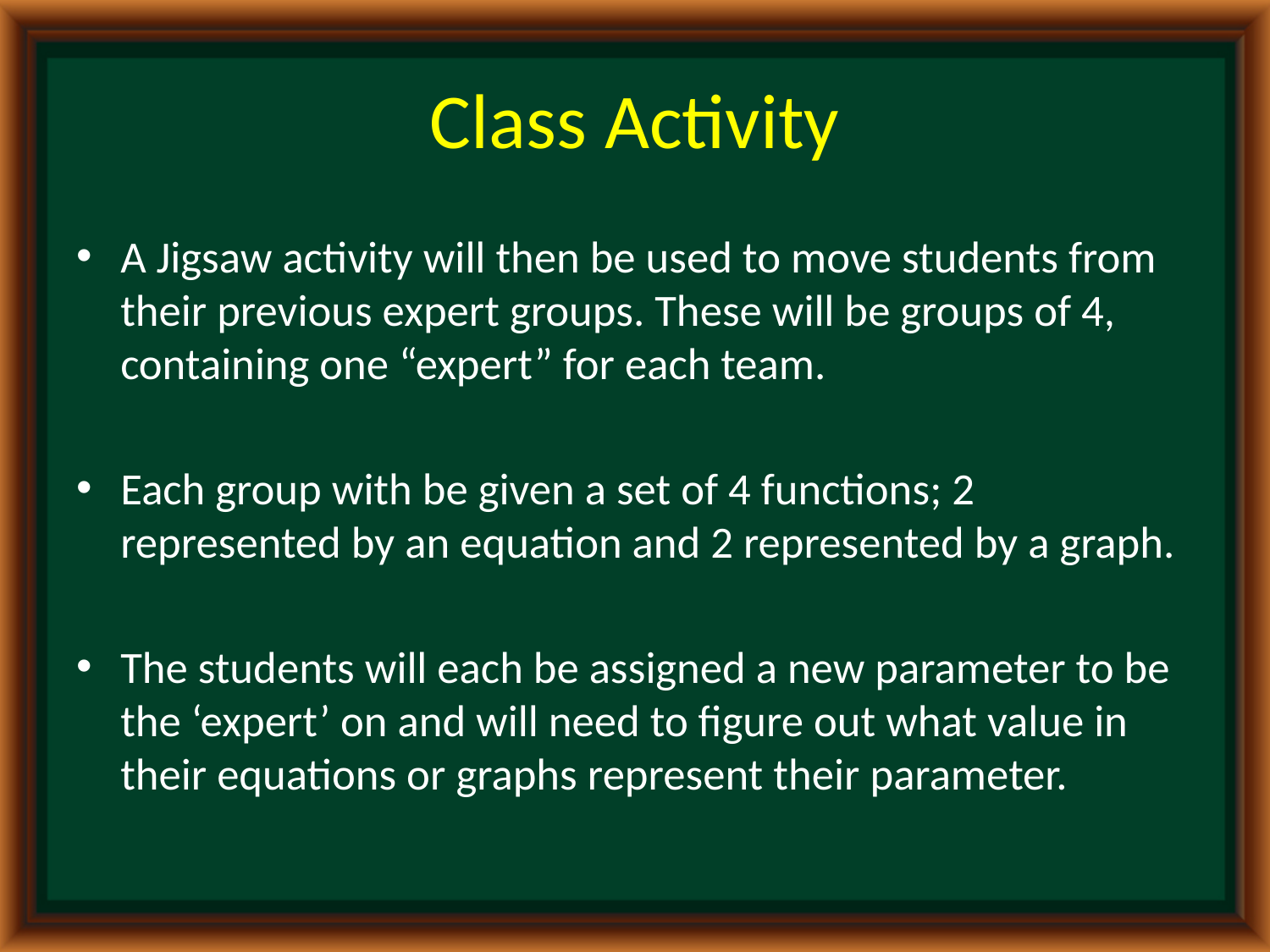

# Class Activity
A Jigsaw activity will then be used to move students from their previous expert groups. These will be groups of 4, containing one “expert” for each team.

Each group with be given a set of 4 functions; 2 represented by an equation and 2 represented by a graph.

The students will each be assigned a new parameter to be the ‘expert’ on and will need to figure out what value in their equations or graphs represent their parameter.